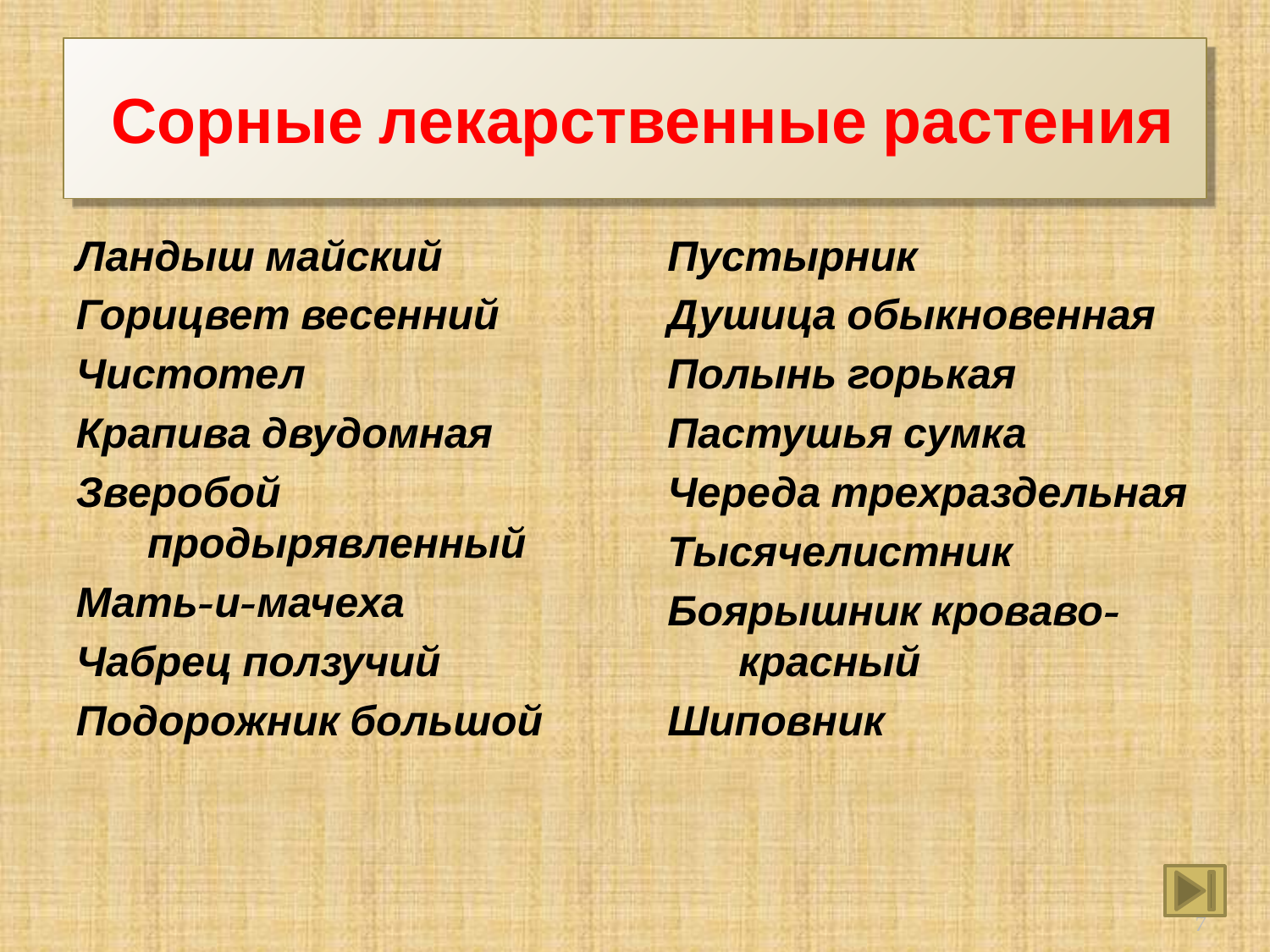

Сорные лекарственные растения
Ландыш майский
Горицвет весенний
Чистотел
Крапива двудомная
Зверобой продырявленный
Мать-и-мачеха
Чабрец ползучий
Подорожник большой

Пустырник
Душица обыкновенная
Полынь горькая
Пастушья сумка
Череда трехраздельная
Тысячелистник
Боярышник кроваво-красный
Шиповник

7